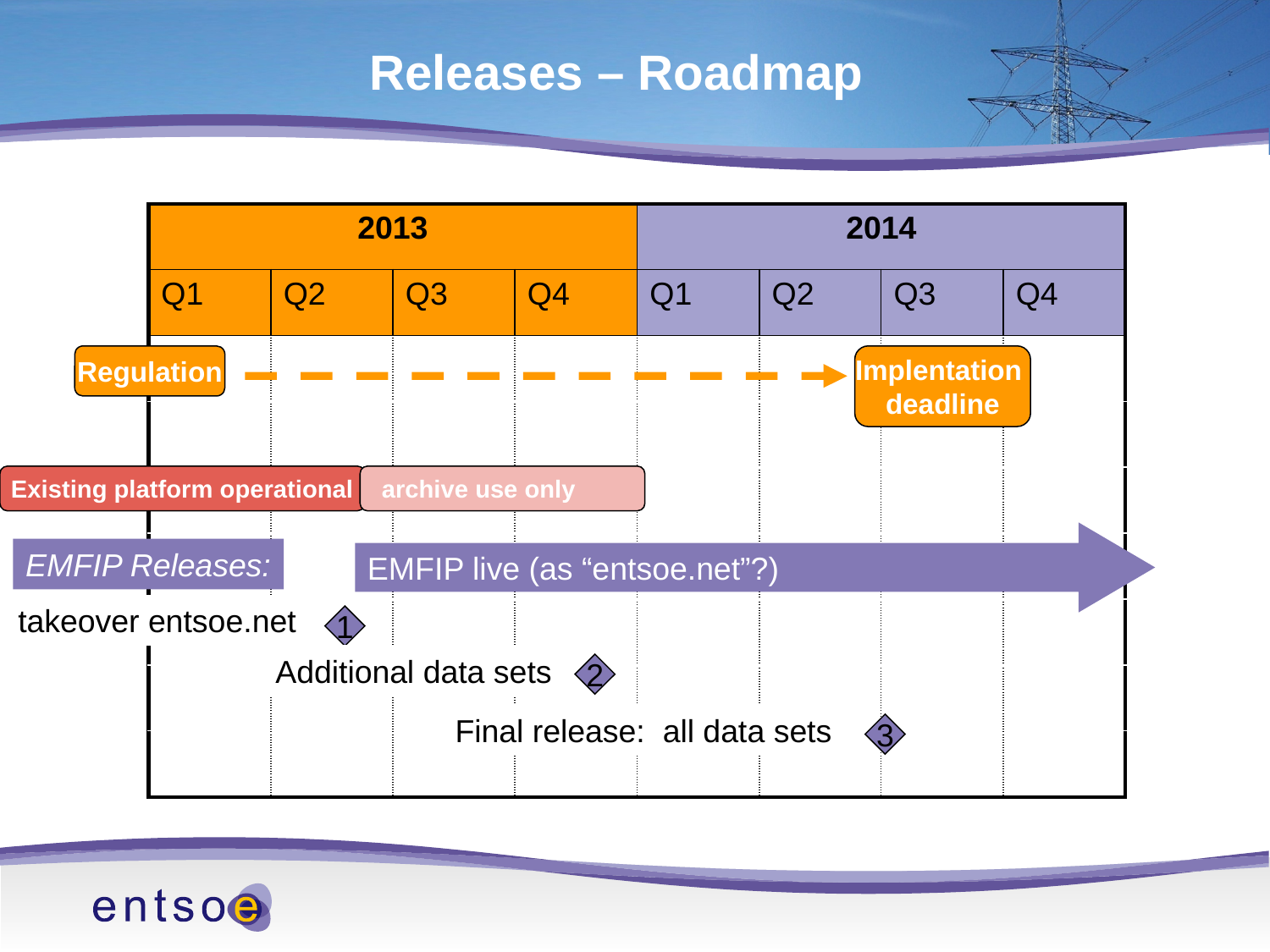

Releases – Roadmap
| 2013 |  |  |  | 2014 |  |  |  |
| --- | --- | --- | --- | --- | --- | --- | --- |
| Q1 | Q2 | Q3 | Q4 | Q1 | Q2 | Q3 | Q4 |
|  |  |  |  |  |  |  |  |
|  |  |  |  |  |  |  |  |
|  |  |  |  |  |  |  |  |
|  |  |  |  |  |  |  |  |
|  |  |  |  |  |  |  |  |
|  |  |  |  |  |  |  |  |
|  |  |  |  |  |  |  |  |
Regulation
Implentation
deadline

Existing platform operational
 archive use only
EMFIP live (as “entsoe.net”?)
EMFIP Releases:
takeover entsoe.net
1
Additional data sets
2
Final release:  all data sets
3